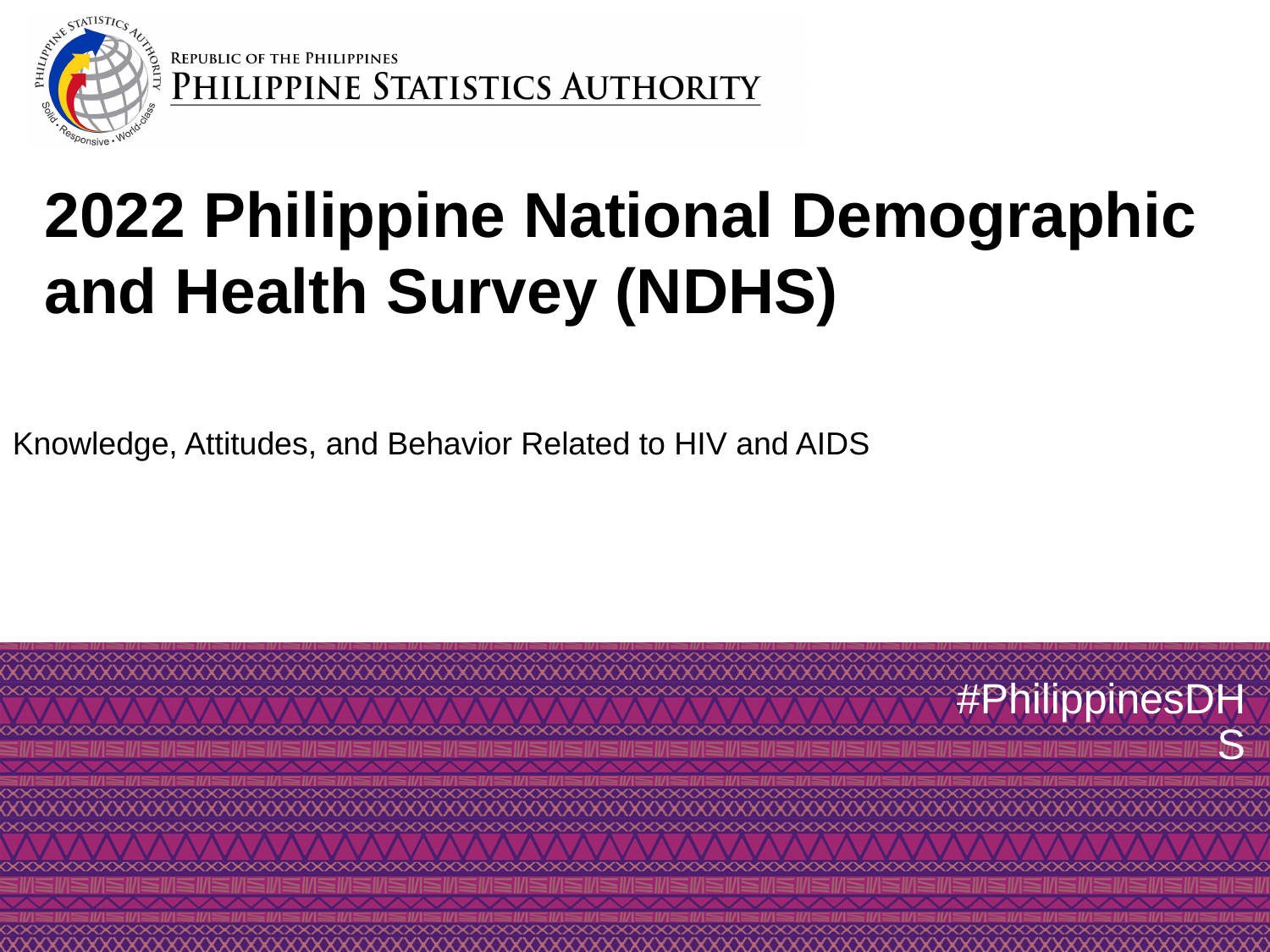

Knowledge, Attitudes, and Behavior Related to HIV and AIDS
#PhilippinesDHS